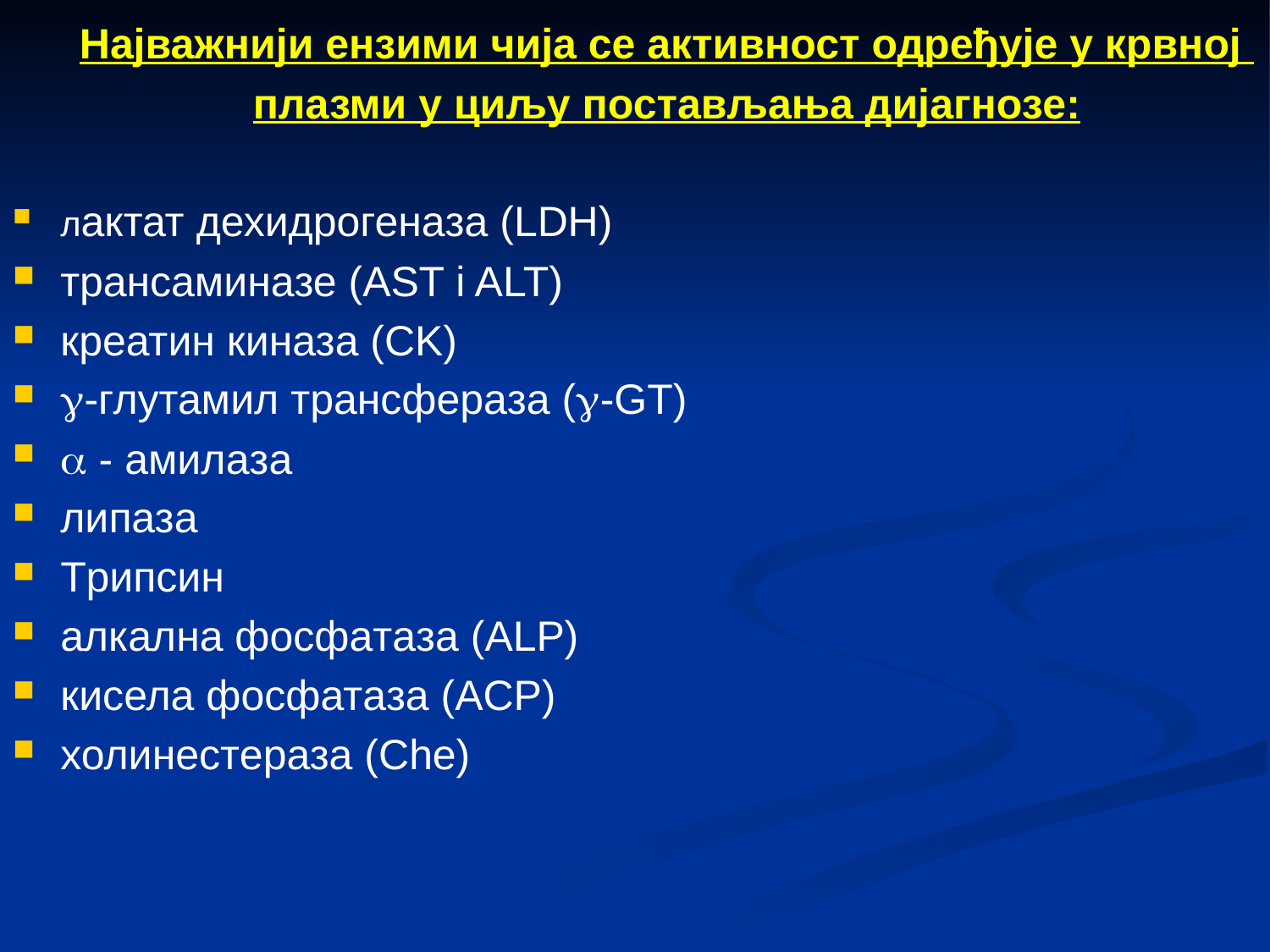

Најважнији ензими чија се активност одређује у крвној
плазми у циљу постављања дијагнозе:

лактат дехидрогенaзa (LDH)
трансаминaзе (AST i ALT)
креатин киназa (CK)
γ-глутамил трансферaзa (γ-GT)
α - амилaзa
липазa
Трипсин
алкалнa фосфaтaзa (ALP)
кисела фосфатaзa (ACP)
холинестeразa (Che)